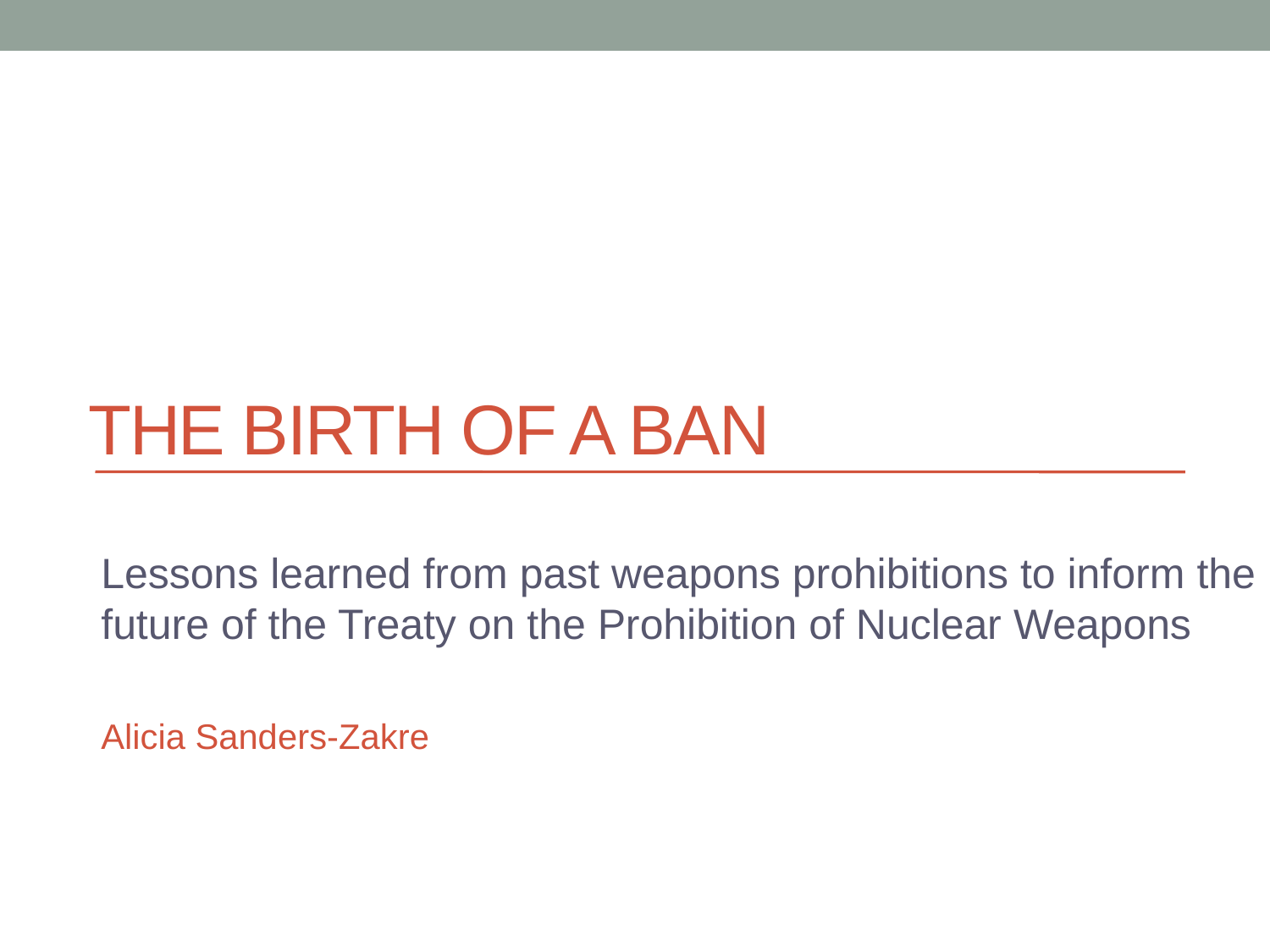

# The Birth of a Ban
Lessons learned from past weapons prohibitions to inform the future of the Treaty on the Prohibition of Nuclear Weapons

Alicia Sanders-Zakre